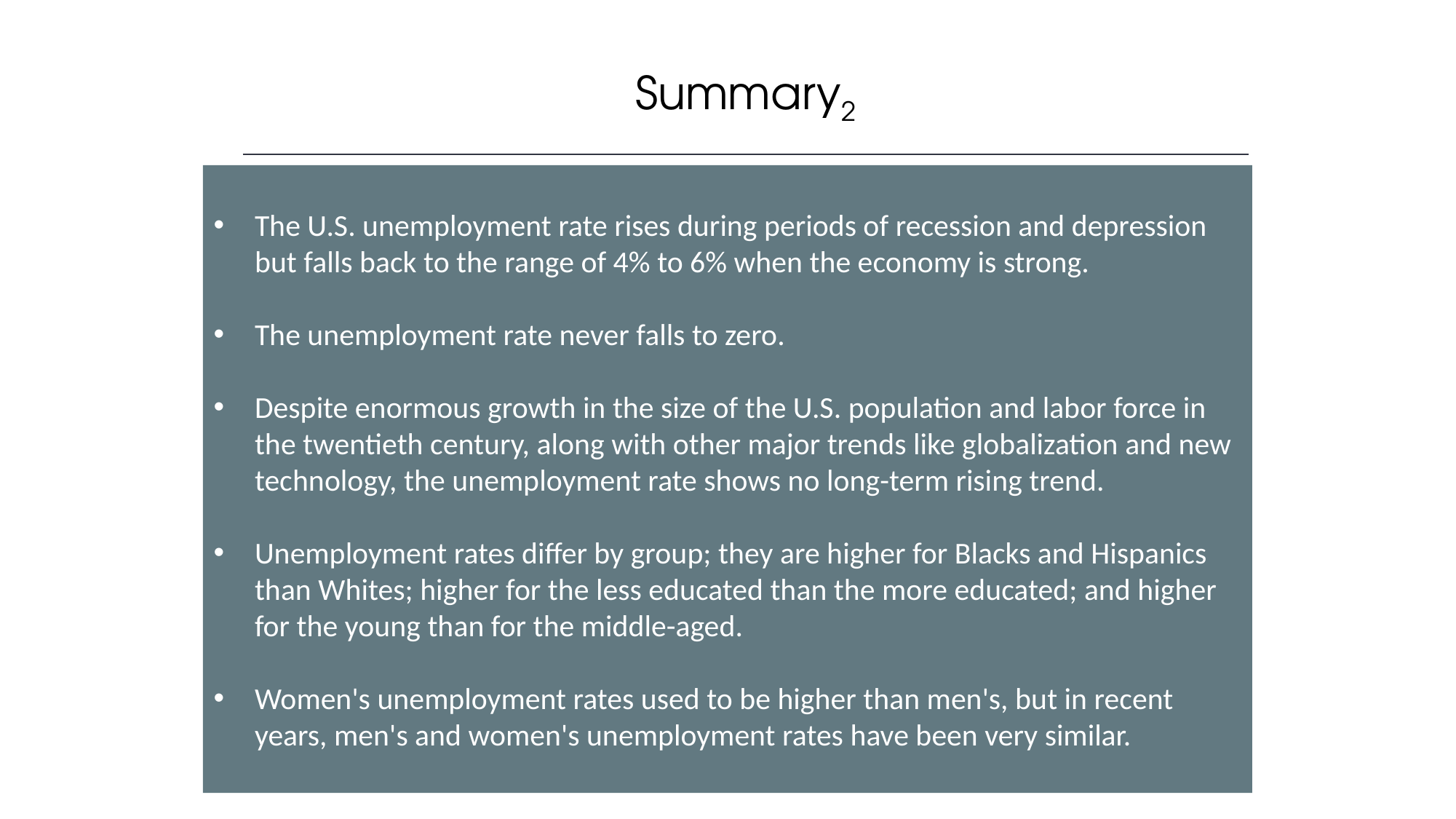

Summary2
The U.S. unemployment rate rises during periods of recession and depression but falls back to the range of 4% to 6% when the economy is strong.

The unemployment rate never falls to zero.

Despite enormous growth in the size of the U.S. population and labor force in the twentieth century, along with other major trends like globalization and new technology, the unemployment rate shows no long-term rising trend.

Unemployment rates differ by group; they are higher for Blacks and Hispanics than Whites; higher for the less educated than the more educated; and higher for the young than for the middle-aged.

Women's unemployment rates used to be higher than men's, but in recent years, men's and women's unemployment rates have been very similar.